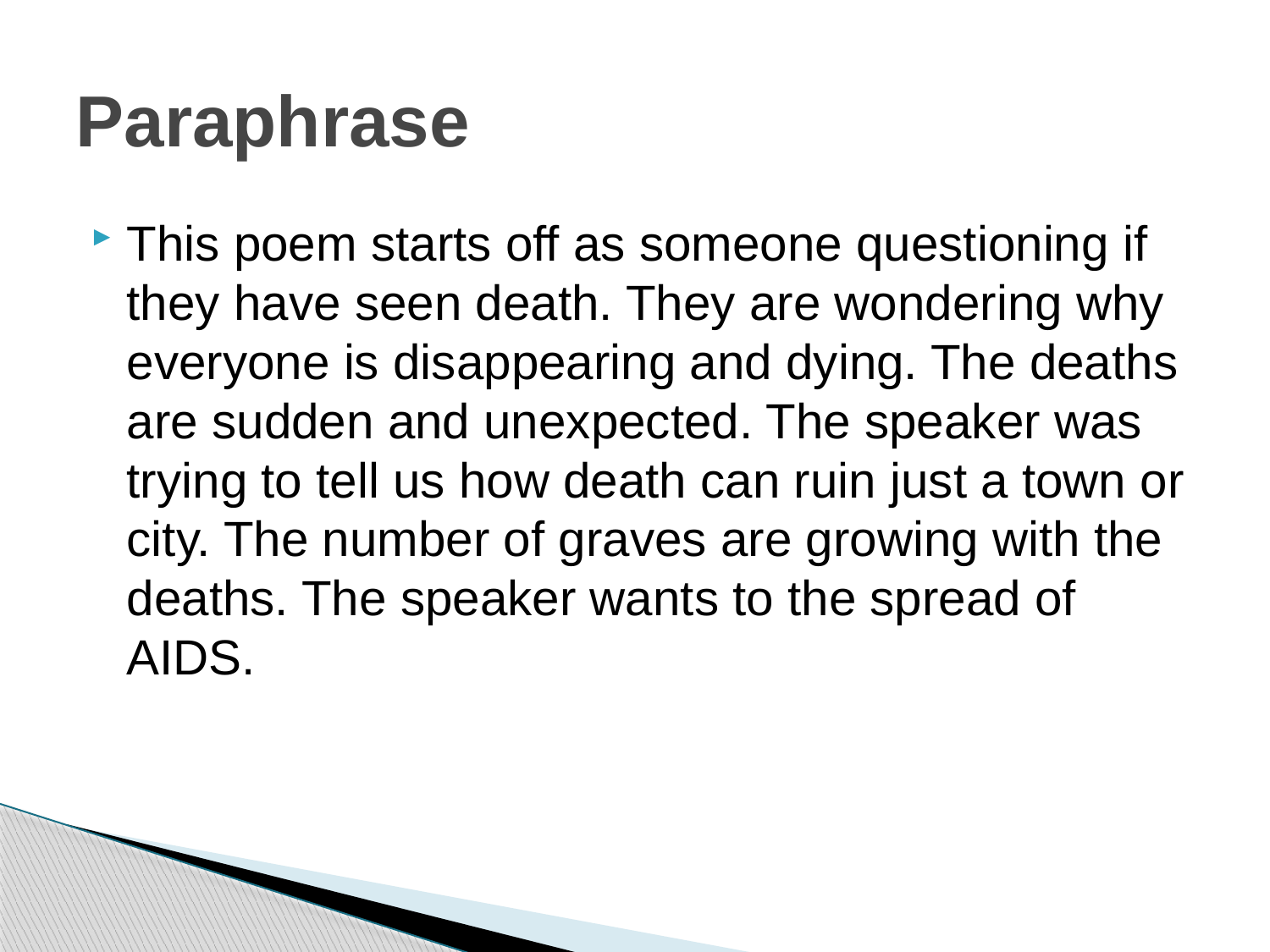

# Paraphrase
This poem starts off as someone questioning if they have seen death. They are wondering why everyone is disappearing and dying. The deaths are sudden and unexpected. The speaker was trying to tell us how death can ruin just a town or city. The number of graves are growing with the deaths. The speaker wants to the spread of AIDS.